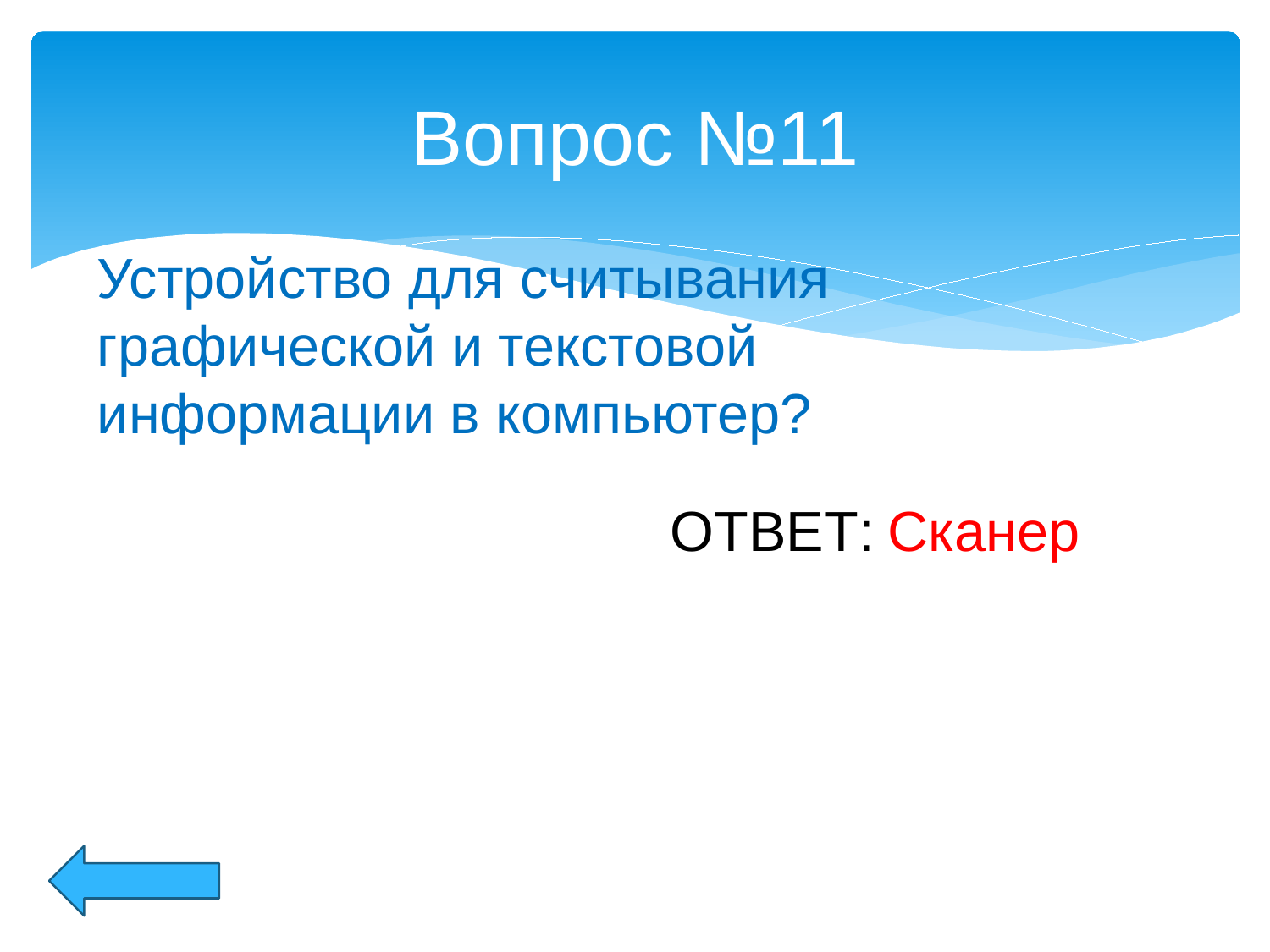

# Вопрос №11
Устройство для считывания графической и текстовой информации в компьютер?
ОТВЕТ:
Сканер